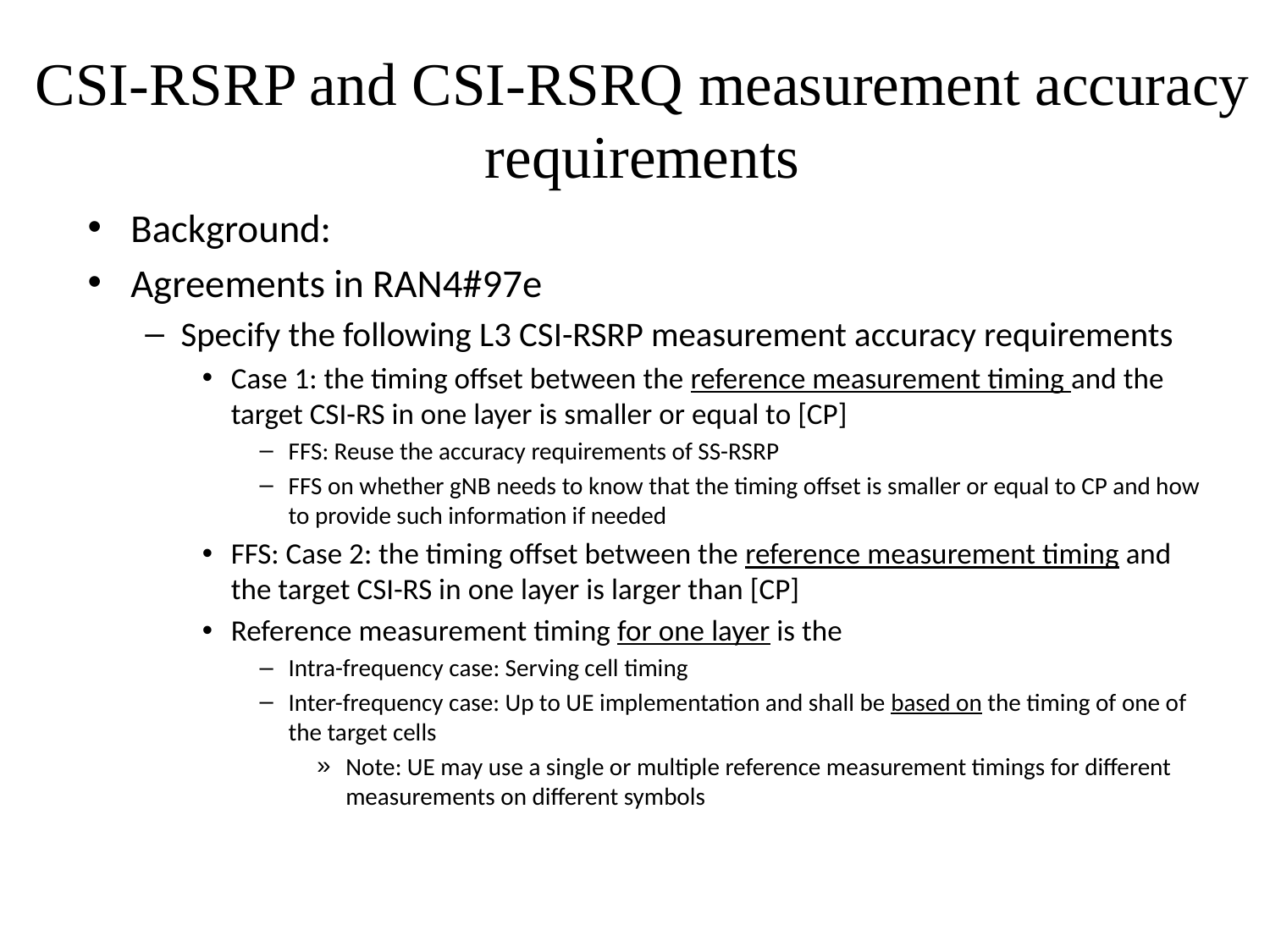

# CSI-RSRP and CSI-RSRQ measurement accuracy requirements
Background:
Agreements in RAN4#97e
Specify the following L3 CSI-RSRP measurement accuracy requirements
Case 1: the timing offset between the reference measurement timing and the target CSI-RS in one layer is smaller or equal to [CP]
FFS: Reuse the accuracy requirements of SS-RSRP
FFS on whether gNB needs to know that the timing offset is smaller or equal to CP and how to provide such information if needed
FFS: Case 2: the timing offset between the reference measurement timing and the target CSI-RS in one layer is larger than [CP]
Reference measurement timing for one layer is the
Intra-frequency case: Serving cell timing
Inter-frequency case: Up to UE implementation and shall be based on the timing of one of the target cells
Note: UE may use a single or multiple reference measurement timings for different measurements on different symbols